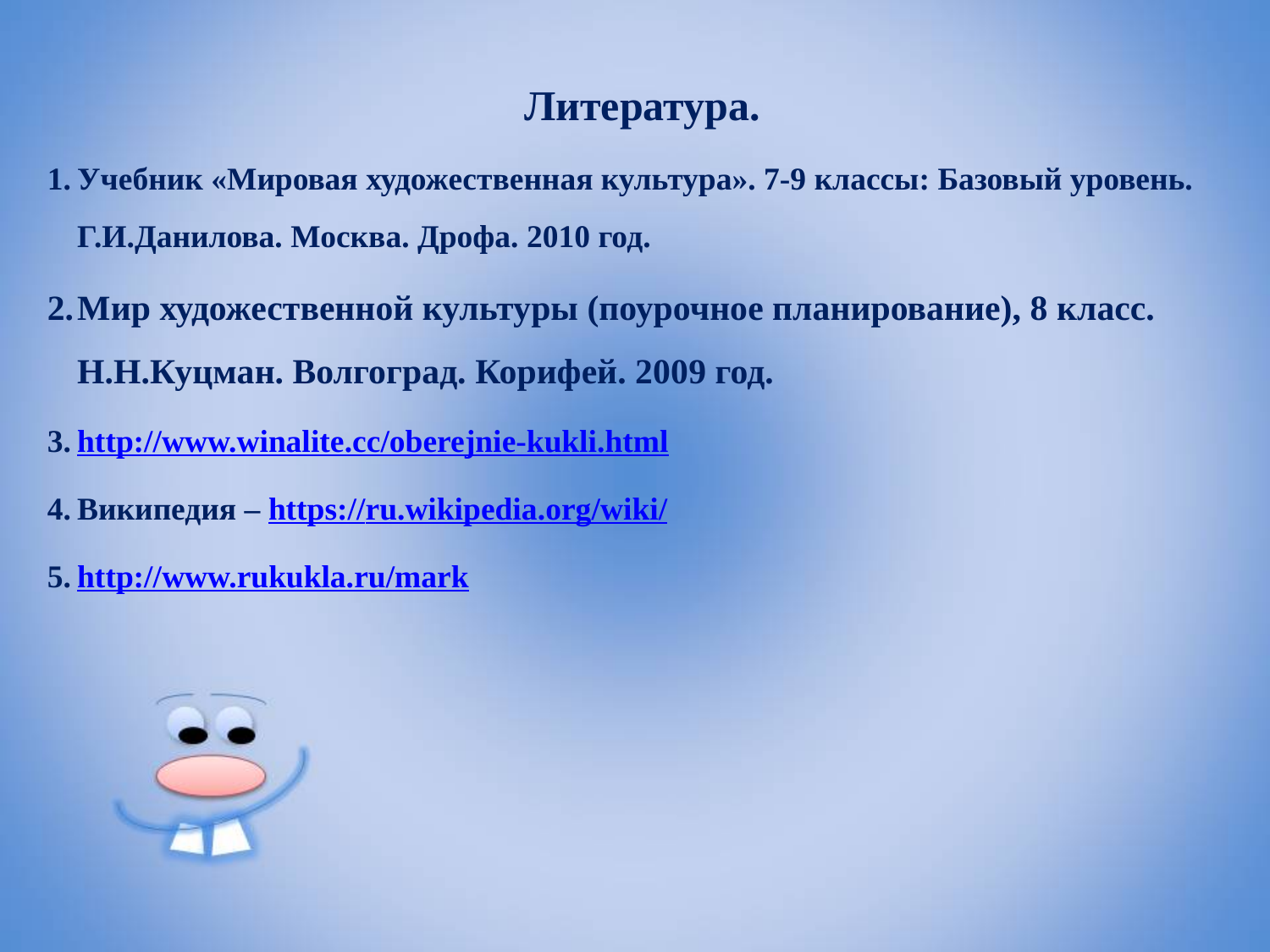

Литература.
Учебник «Мировая художественная культура». 7-9 классы: Базовый уровень.  Г.И.Данилова. Москва. Дрофа. 2010 год.
Мир художественной культуры (поурочное планирование), 8 класс. Н.Н.Куцман. Волгоград. Корифей. 2009 год.
http://www.winalite.cc/oberejnie-kukli.html
Википедия – https://ru.wikipedia.org/wiki/
http://www.rukukla.ru/mark